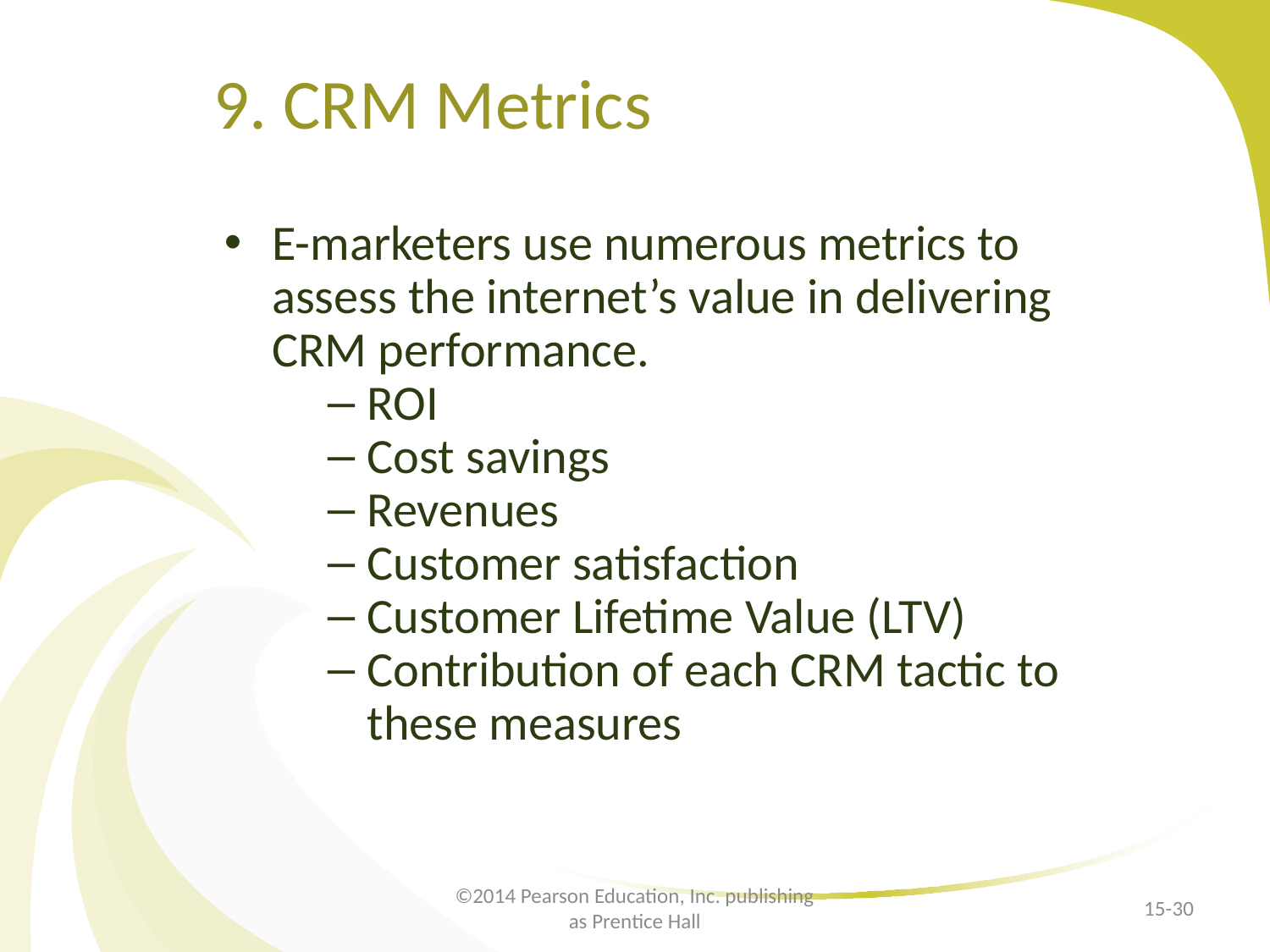

# 9. CRM Metrics
E-marketers use numerous metrics to assess the internet’s value in delivering CRM performance.
ROI
Cost savings
Revenues
Customer satisfaction
Customer Lifetime Value (LTV)
Contribution of each CRM tactic to these measures
©2014 Pearson Education, Inc. publishing as Prentice Hall
15-30